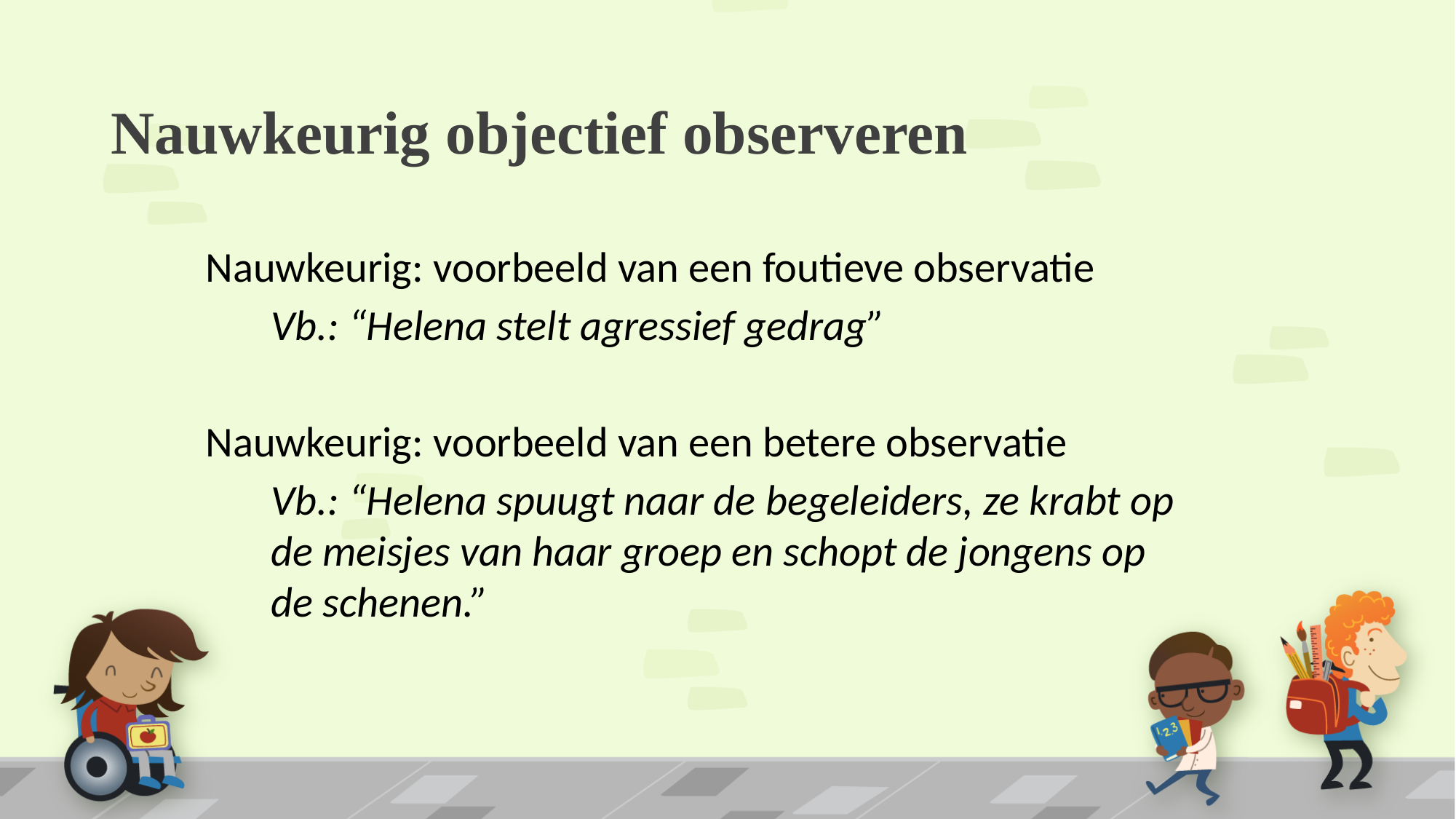

# Nauwkeurig objectief observeren
Nauwkeurig: voorbeeld van een foutieve observatie
Vb.: “Helena stelt agressief gedrag”

Nauwkeurig: voorbeeld van een betere observatie
Vb.: “Helena spuugt naar de begeleiders, ze krabt op de meisjes van haar groep en schopt de jongens op de schenen.”